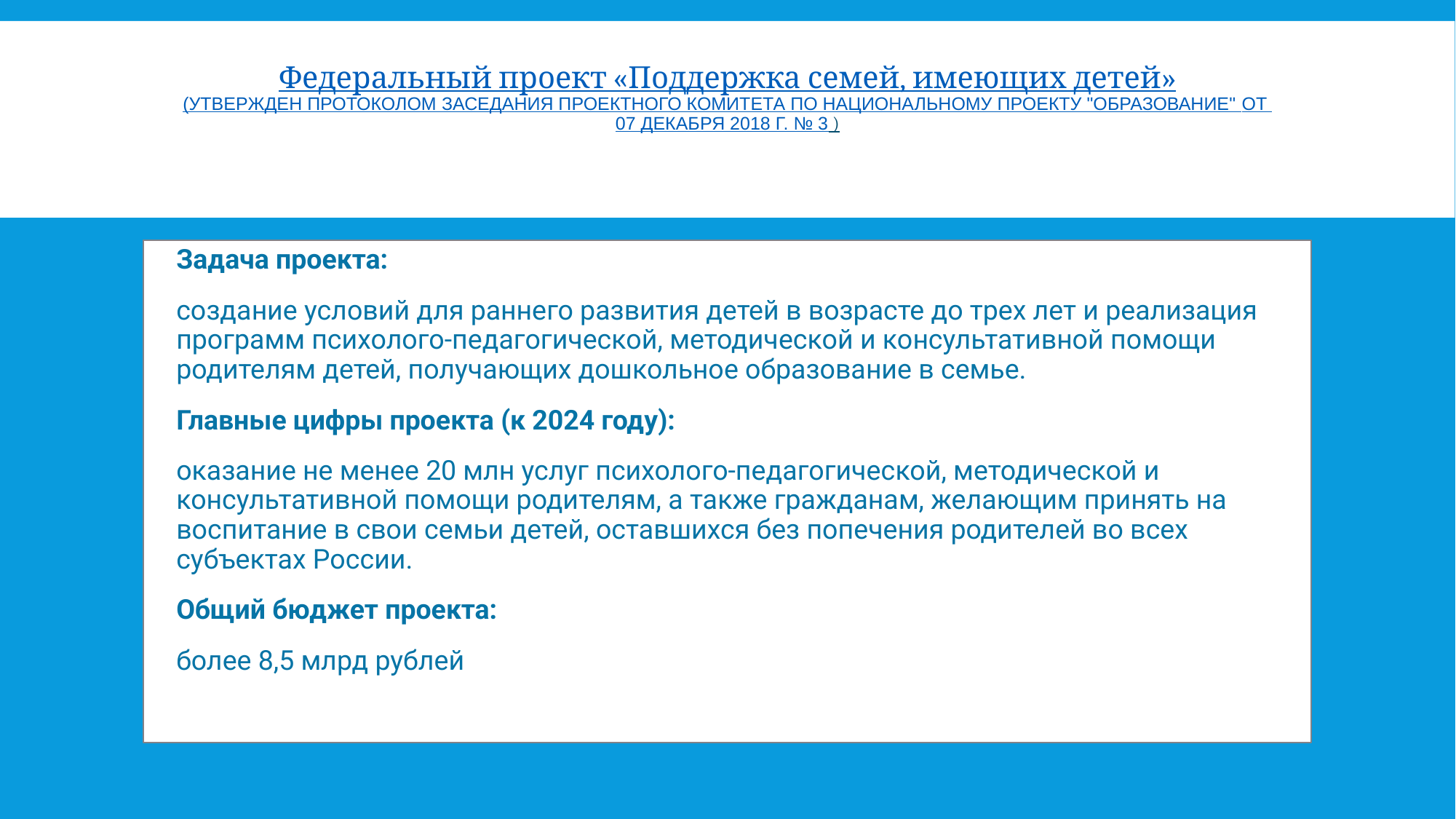

# Федеральный проект «Поддержка семей, имеющих детей» (утвержден протоколом заседания проектного комитета по национальному проекту "Образование" от 07 декабря 2018 г. № 3 )
Задача проекта:
создание условий для раннего развития детей в возрасте до трех лет и реализация программ психолого-педагогической, методической и консультативной помощи родителям детей, получающих дошкольное образование в семье.
Главные цифры проекта (к 2024 году):
оказание не менее 20 млн услуг психолого-педагогической, методической и консультативной помощи родителям, а также гражданам, желающим принять на воспитание в свои семьи детей, оставшихся без попечения родителей во всех субъектах России.
Общий бюджет проекта:
более 8,5 млрд рублей